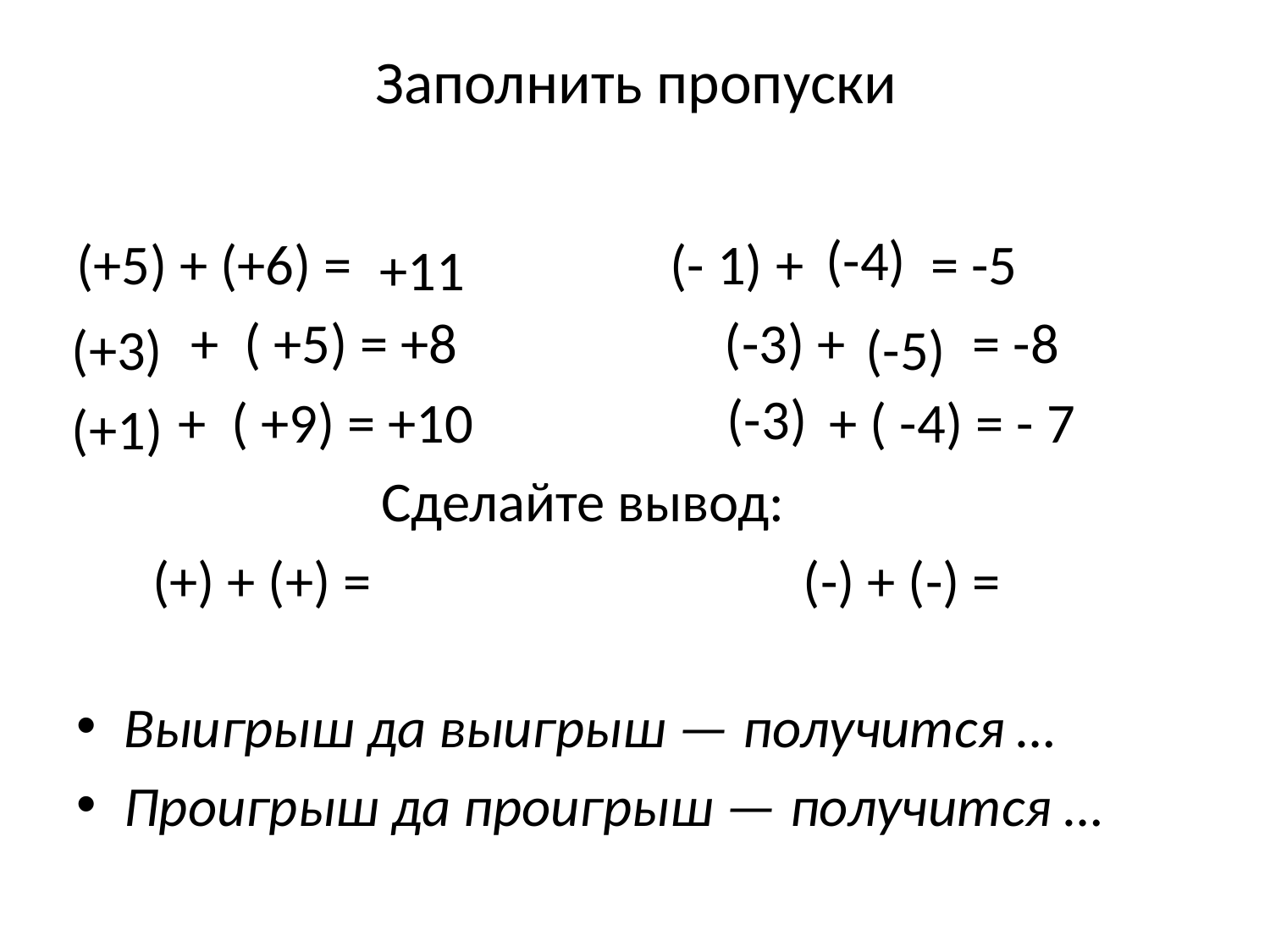

# Заполнить пропуски
(-4)
(+5) + (+6) =                         (- 1) +          = -5
         +  ( +5) = +8                     (-3) +          = -8
        +  ( +9) = +10                            + ( -4) = - 7
                        Сделайте вывод:
      (+) + (+) =                                  (-) + (-) =
Выигрыш да выигрыш — получится …
Проигрыш да проигрыш — получится …
+11
(+3)
(-5)
(-3)
(+1)